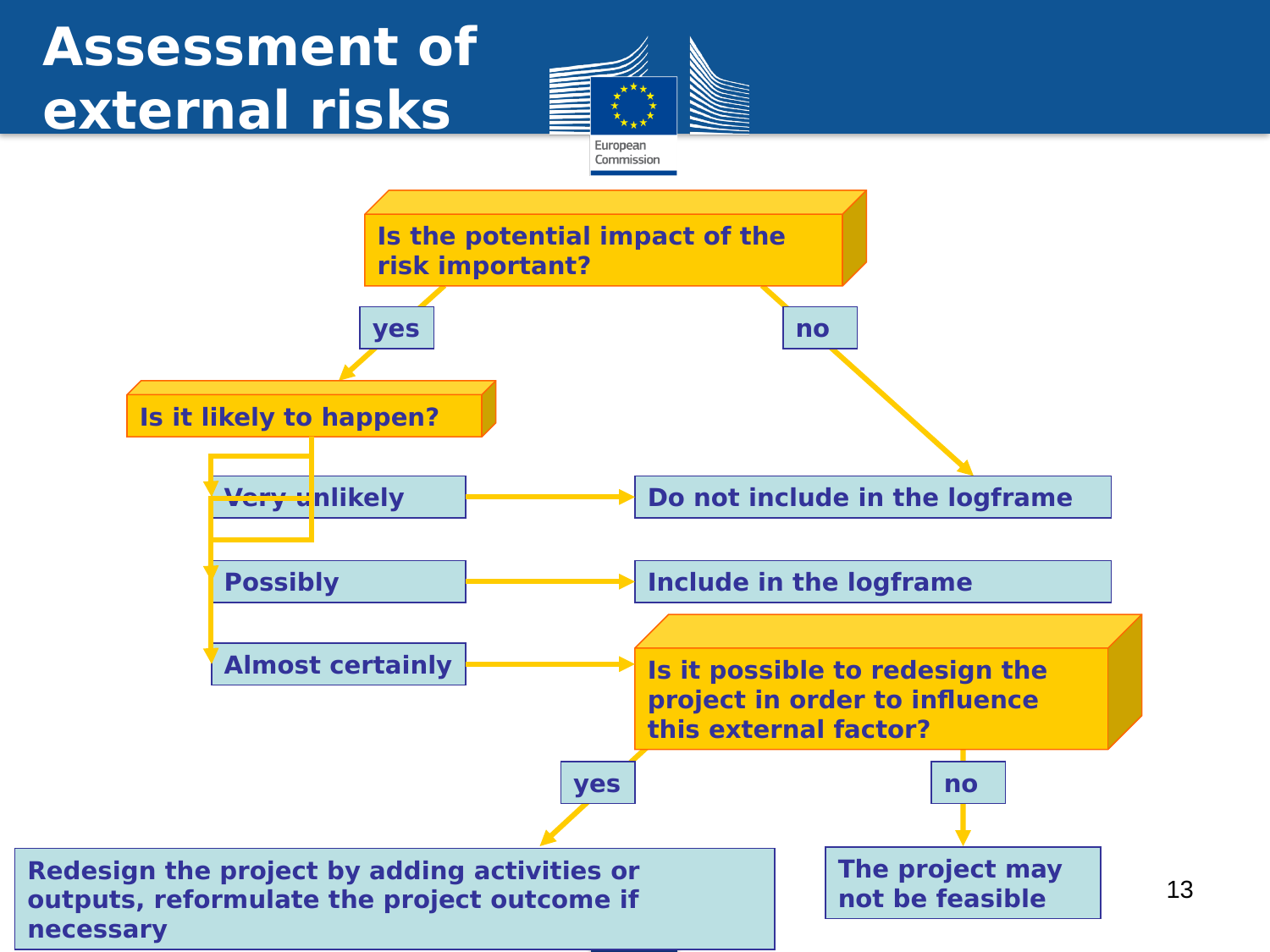

Assessment of external risks
Is the potential impact of the risk important?

yes
no
Is it likely to happen?
Very unlikely
Do not include in the logframe
Possibly
Include in the logframe
Is it possible to redesign the project in order to influence this external factor?
Almost certainly

yes
no
The project may not be feasible
Redesign the project by adding activities or outputs, reformulate the project outcome if necessary
13